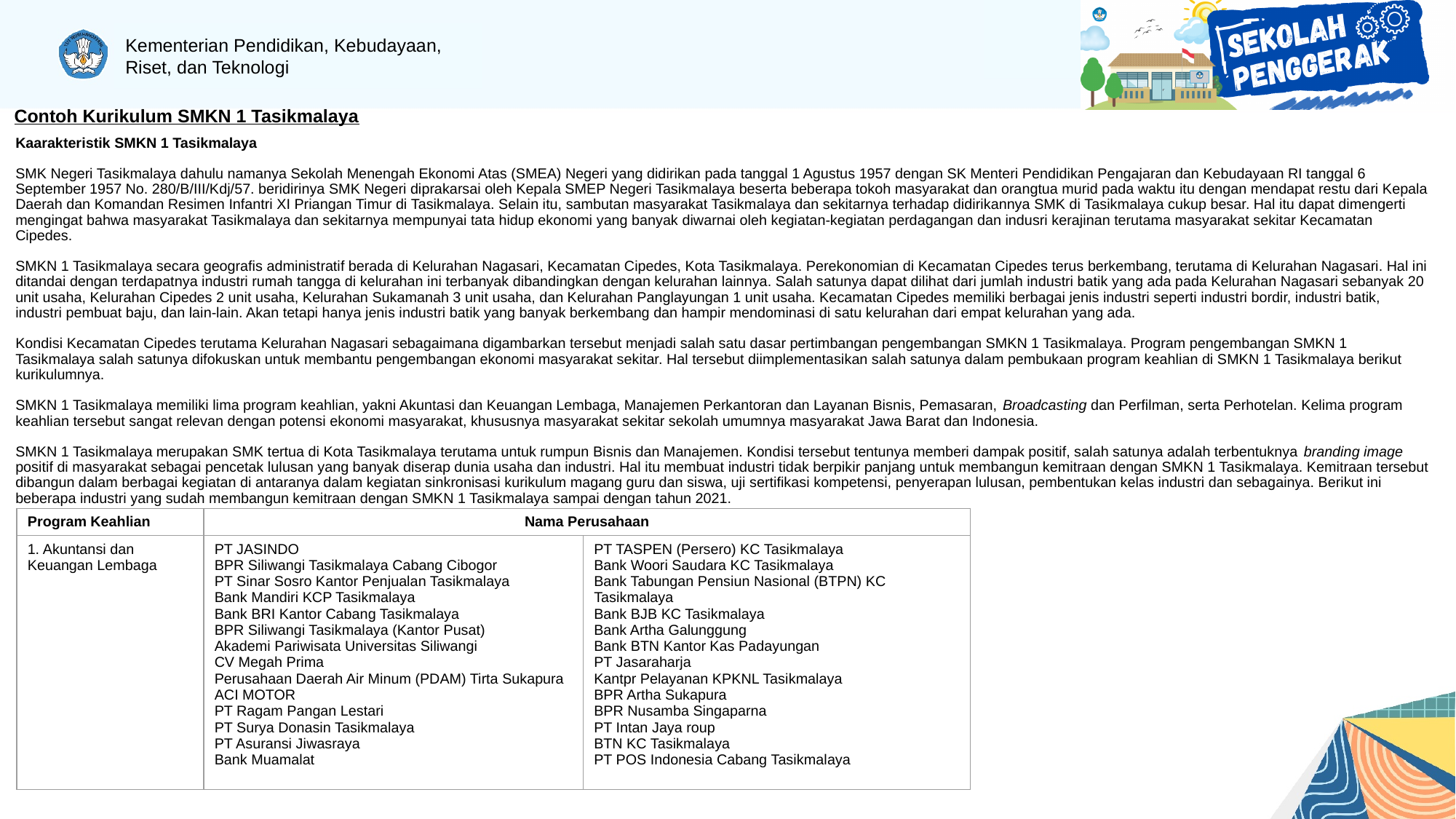

# Contoh Kurikulum SMKN 1 Tasikmalaya
Kaarakteristik SMKN 1 Tasikmalaya
SMK Negeri Tasikmalaya dahulu namanya Sekolah Menengah Ekonomi Atas (SMEA) Negeri yang didirikan pada tanggal 1 Agustus 1957 dengan SK Menteri Pendidikan Pengajaran dan Kebudayaan RI tanggal 6 September 1957 No. 280/B/III/Kdj/57. beridirinya SMK Negeri diprakarsai oleh Kepala SMEP Negeri Tasikmalaya beserta beberapa tokoh masyarakat dan orangtua murid pada waktu itu dengan mendapat restu dari Kepala Daerah dan Komandan Resimen Infantri XI Priangan Timur di Tasikmalaya. Selain itu, sambutan masyarakat Tasikmalaya dan sekitarnya terhadap didirikannya SMK di Tasikmalaya cukup besar. Hal itu dapat dimengerti mengingat bahwa masyarakat Tasikmalaya dan sekitarnya mempunyai tata hidup ekonomi yang banyak diwarnai oleh kegiatan-kegiatan perdagangan dan indusri kerajinan terutama masyarakat sekitar Kecamatan Cipedes.
SMKN 1 Tasikmalaya secara geografis administratif berada di Kelurahan Nagasari, Kecamatan Cipedes, Kota Tasikmalaya. Perekonomian di Kecamatan Cipedes terus berkembang, terutama di Kelurahan Nagasari. Hal ini ditandai dengan terdapatnya industri rumah tangga di kelurahan ini terbanyak dibandingkan dengan kelurahan lainnya. Salah satunya dapat dilihat dari jumlah industri batik yang ada pada Kelurahan Nagasari sebanyak 20 unit usaha, Kelurahan Cipedes 2 unit usaha, Kelurahan Sukamanah 3 unit usaha, dan Kelurahan Panglayungan 1 unit usaha. Kecamatan Cipedes memiliki berbagai jenis industri seperti industri bordir, industri batik, industri pembuat baju, dan lain-lain. Akan tetapi hanya jenis industri batik yang banyak berkembang dan hampir mendominasi di satu kelurahan dari empat kelurahan yang ada.
Kondisi Kecamatan Cipedes terutama Kelurahan Nagasari sebagaimana digambarkan tersebut menjadi salah satu dasar pertimbangan pengembangan SMKN 1 Tasikmalaya. Program pengembangan SMKN 1 Tasikmalaya salah satunya difokuskan untuk membantu pengembangan ekonomi masyarakat sekitar. Hal tersebut diimplementasikan salah satunya dalam pembukaan program keahlian di SMKN 1 Tasikmalaya berikut kurikulumnya.
SMKN 1 Tasikmalaya memiliki lima program keahlian, yakni Akuntasi dan Keuangan Lembaga, Manajemen Perkantoran dan Layanan Bisnis, Pemasaran, Broadcasting dan Perfilman, serta Perhotelan. Kelima program keahlian tersebut sangat relevan dengan potensi ekonomi masyarakat, khususnya masyarakat sekitar sekolah umumnya masyarakat Jawa Barat dan Indonesia.
SMKN 1 Tasikmalaya merupakan SMK tertua di Kota Tasikmalaya terutama untuk rumpun Bisnis dan Manajemen. Kondisi tersebut tentunya memberi dampak positif, salah satunya adalah terbentuknya branding image positif di masyarakat sebagai pencetak lulusan yang banyak diserap dunia usaha dan industri. Hal itu membuat industri tidak berpikir panjang untuk membangun kemitraan dengan SMKN 1 Tasikmalaya. Kemitraan tersebut dibangun dalam berbagai kegiatan di antaranya dalam kegiatan sinkronisasi kurikulum magang guru dan siswa, uji sertifikasi kompetensi, penyerapan lulusan, pembentukan kelas industri dan sebagainya. Berikut ini beberapa industri yang sudah membangun kemitraan dengan SMKN 1 Tasikmalaya sampai dengan tahun 2021.

| Program Keahlian | Nama Perusahaan |  |
| --- | --- | --- |
| 1. Akuntansi dan Keuangan Lembaga | PT JASINDO BPR Siliwangi Tasikmalaya Cabang Cibogor PT Sinar Sosro Kantor Penjualan Tasikmalaya Bank Mandiri KCP Tasikmalaya Bank BRI Kantor Cabang Tasikmalaya BPR Siliwangi Tasikmalaya (Kantor Pusat) Akademi Pariwisata Universitas Siliwangi CV Megah Prima Perusahaan Daerah Air Minum (PDAM) Tirta Sukapura ACI MOTOR PT Ragam Pangan Lestari PT Surya Donasin Tasikmalaya PT Asuransi Jiwasraya Bank Muamalat | PT TASPEN (Persero) KC Tasikmalaya Bank Woori Saudara KC Tasikmalaya Bank Tabungan Pensiun Nasional (BTPN) KC Tasikmalaya Bank BJB KC Tasikmalaya Bank Artha Galunggung Bank BTN Kantor Kas Padayungan PT Jasaraharja Kantpr Pelayanan KPKNL Tasikmalaya BPR Artha Sukapura BPR Nusamba Singaparna PT Intan Jaya roup BTN KC Tasikmalaya PT POS Indonesia Cabang Tasikmalaya |